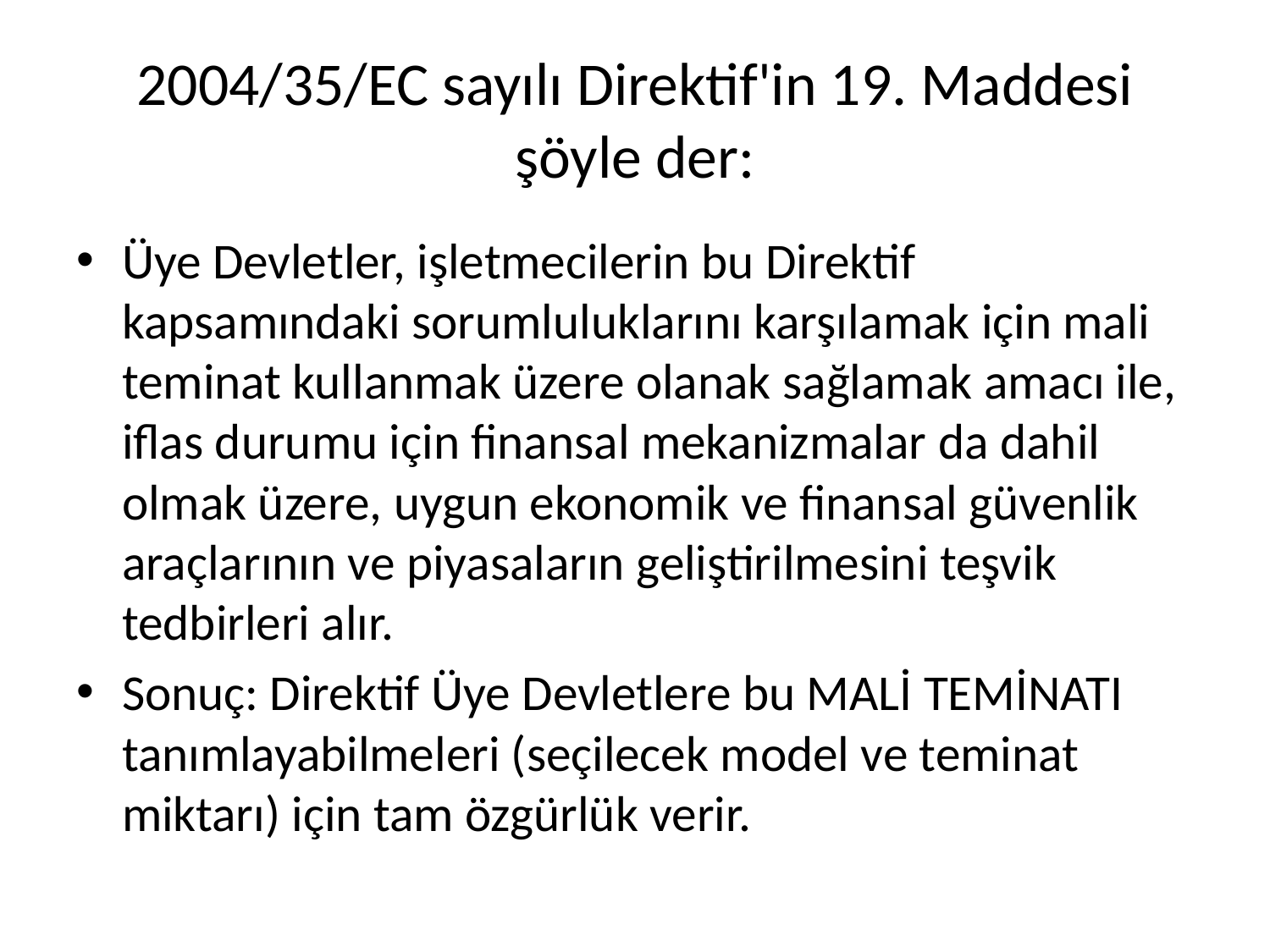

# 2004/35/EC sayılı Direktif'in 19. Maddesi şöyle der:
Üye Devletler, işletmecilerin bu Direktif kapsamındaki sorumluluklarını karşılamak için mali teminat kullanmak üzere olanak sağlamak amacı ile, iflas durumu için finansal mekanizmalar da dahil olmak üzere, uygun ekonomik ve finansal güvenlik araçlarının ve piyasaların geliştirilmesini teşvik tedbirleri alır.
Sonuç: Direktif Üye Devletlere bu MALİ TEMİNATI tanımlayabilmeleri (seçilecek model ve teminat miktarı) için tam özgürlük verir.